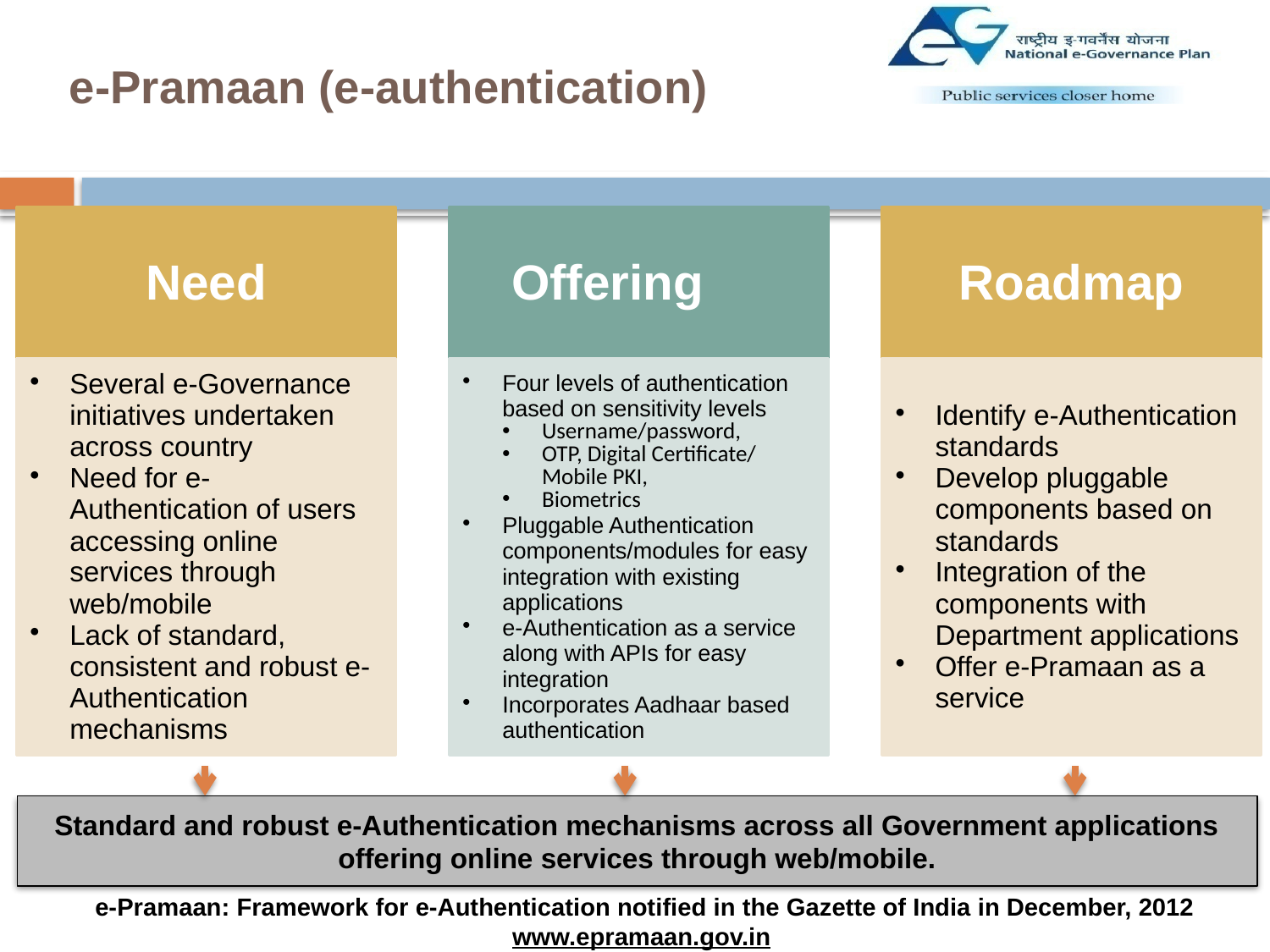

# e-Pramaan (e-authentication)
Need
Several e-Governance initiatives undertaken across country
Offering
Four levels of authentication based on sensitivity levels
Roadmap
Identify e-Authentication standards
e-Authentication as a service along with APIs for easy integration
Develop pluggable components based on standards
Integration of the components with Department applications
Lack of standard, consistent and robust e-Authentication mechanisms
Need for e-Authentication of users accessing online services through web/mobile
Pluggable Authentication components/modules for easy integration with existing applications
Username/password,
OTP, Digital Certificate/ Mobile PKI,
Biometrics
Offer e-Pramaan as a service
Incorporates Aadhaar based authentication
Standard and robust e-Authentication mechanisms across all Government applications offering online services through web/mobile.
e-Pramaan: Framework for e-Authentication notified in the Gazette of India in December, 2012
www.epramaan.gov.in